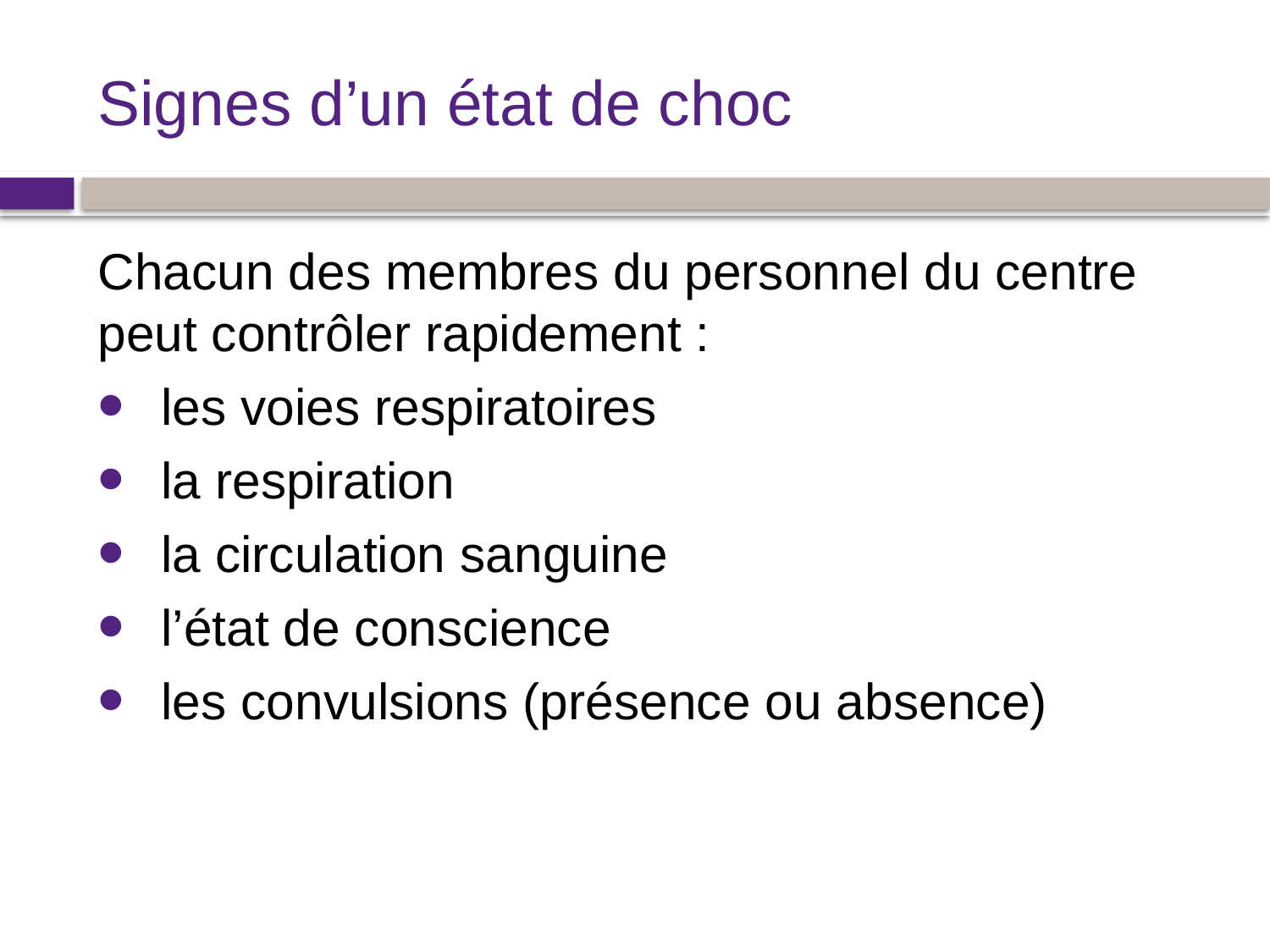

# Signes d’un état de choc
Chacun des membres du personnel du centre peut contrôler rapidement :
les voies respiratoires
la respiration
la circulation sanguine
l’état de conscience
les convulsions (présence ou absence)